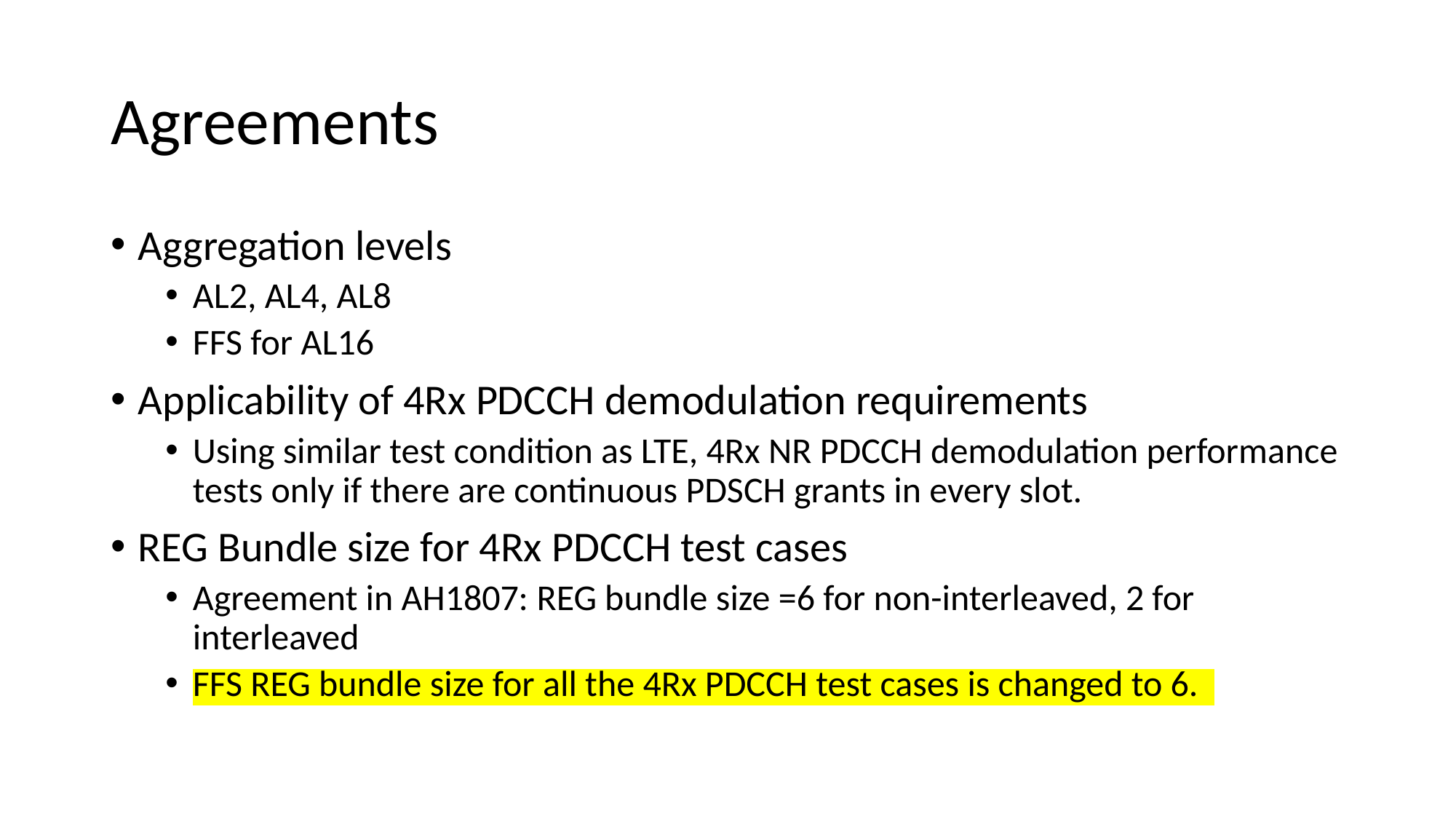

# Agreements
Aggregation levels
AL2, AL4, AL8
FFS for AL16
Applicability of 4Rx PDCCH demodulation requirements
Using similar test condition as LTE, 4Rx NR PDCCH demodulation performance tests only if there are continuous PDSCH grants in every slot.
REG Bundle size for 4Rx PDCCH test cases
Agreement in AH1807: REG bundle size =6 for non-interleaved, 2 for interleaved
FFS REG bundle size for all the 4Rx PDCCH test cases is changed to 6.